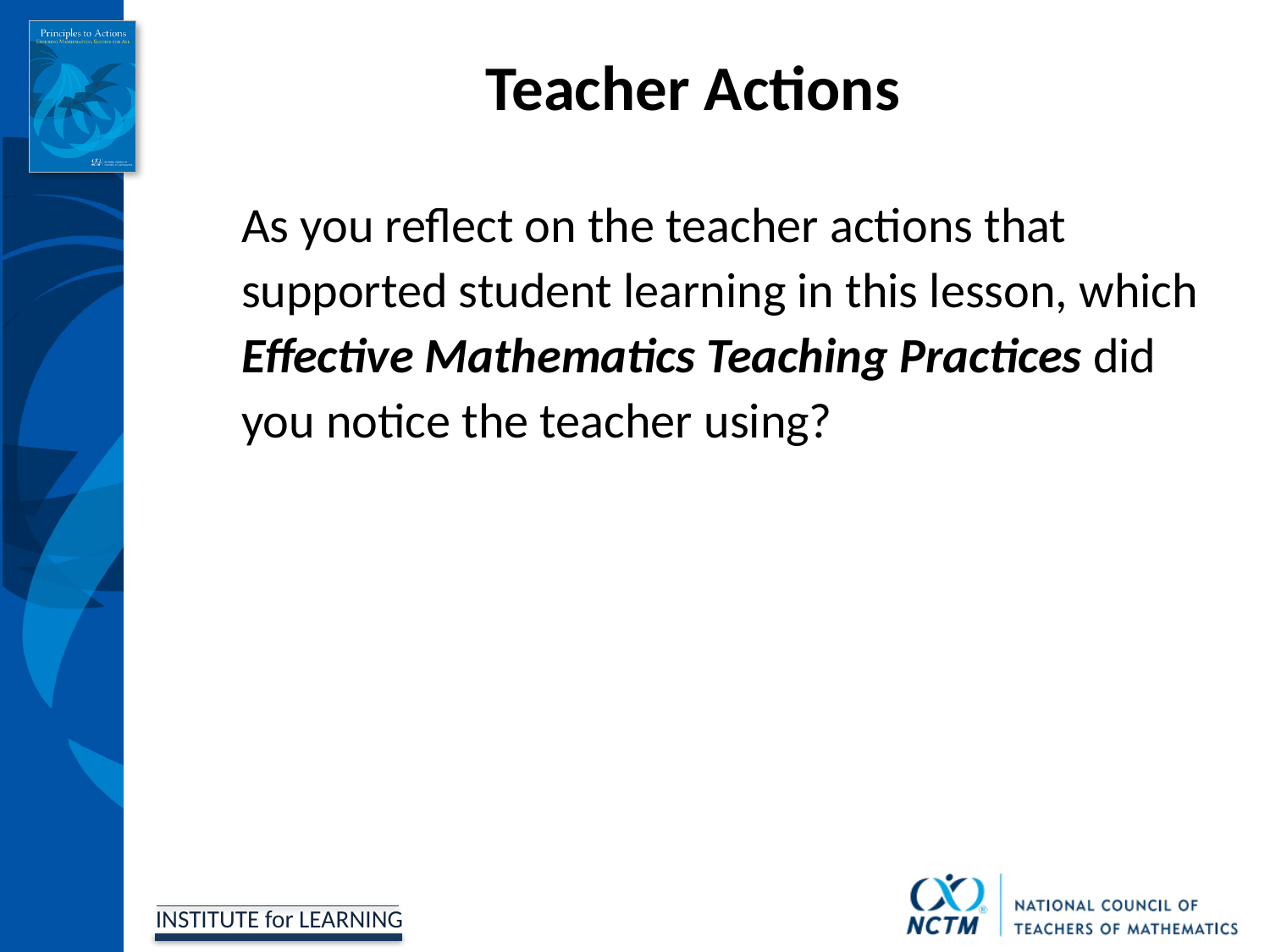

# Teacher Actions
As you reflect on the teacher actions that supported student learning in this lesson, which Effective Mathematics Teaching Practices did you notice the teacher using?